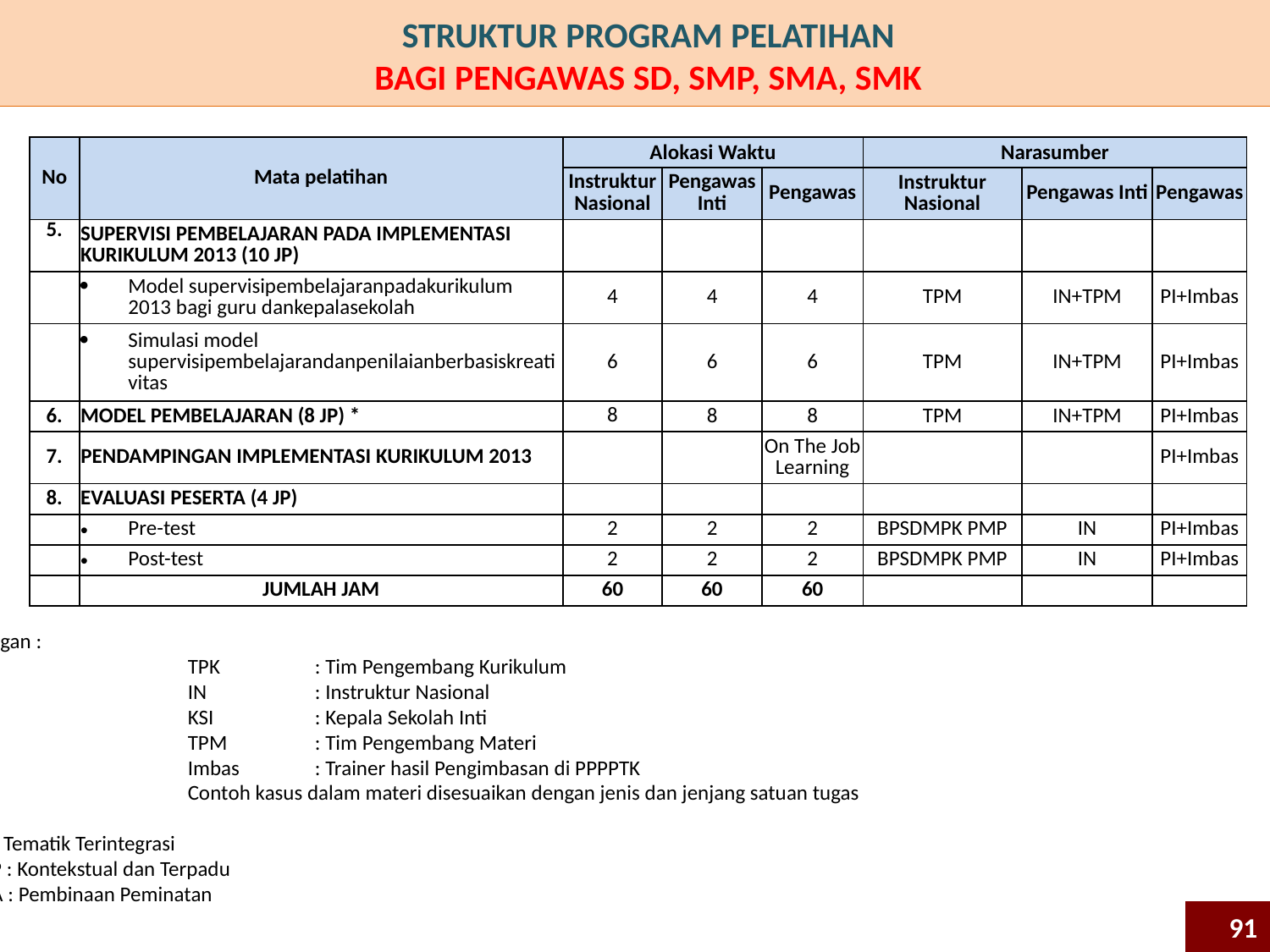

STRUKTUR PROGRAM PELATIHAN
BAGI PENGAWAS SD, SMP, SMA, SMK
| No | Mata pelatihan | Alokasi Waktu |  |  | Narasumber |  |  |
| --- | --- | --- | --- | --- | --- | --- | --- |
|  |  | Instruktur Nasional | Pengawas Inti | Pengawas | Instruktur Nasional | Pengawas Inti | Pengawas |
| 5. | SUPERVISI PEMBELAJARAN PADA IMPLEMENTASI KURIKULUM 2013 (10 JP) |  |  |  |  |  |  |
|  | Model supervisipembelajaranpadakurikulum 2013 bagi guru dankepalasekolah | 4 | 4 | 4 | TPM | IN+TPM | PI+Imbas |
|  | Simulasi model supervisipembelajarandanpenilaianberbasiskreativitas | 6 | 6 | 6 | TPM | IN+TPM | PI+Imbas |
| 6. | MODEL PEMBELAJARAN (8 JP) \* | 8 | 8 | 8 | TPM | IN+TPM | PI+Imbas |
| 7. | PENDAMPINGAN IMPLEMENTASI KURIKULUM 2013 |  |  | On The Job Learning |  |  | PI+Imbas |
| 8. | EVALUASI PESERTA (4 JP) |  |  |  |  |  |  |
|  | Pre-test | 2 | 2 | 2 | BPSDMPK PMP | IN | PI+Imbas |
|  | Post-test | 2 | 2 | 2 | BPSDMPK PMP | IN | PI+Imbas |
|  | JUMLAH JAM | 60 | 60 | 60 |  |  |  |
Keterangan :
		TPK	: Tim Pengembang Kurikulum
		IN	: Instruktur Nasional
		KSI	: Kepala Sekolah Inti
		TPM	: Tim Pengembang Materi
		Imbas	: Trainer hasil Pengimbasan di PPPPTK
		Contoh kasus dalam materi disesuaikan dengan jenis dan jenjang satuan tugas

*)   SD : Tematik Terintegrasi
      SMP : Kontekstual dan Terpadu
      SMA : Pembinaan Peminatan
91